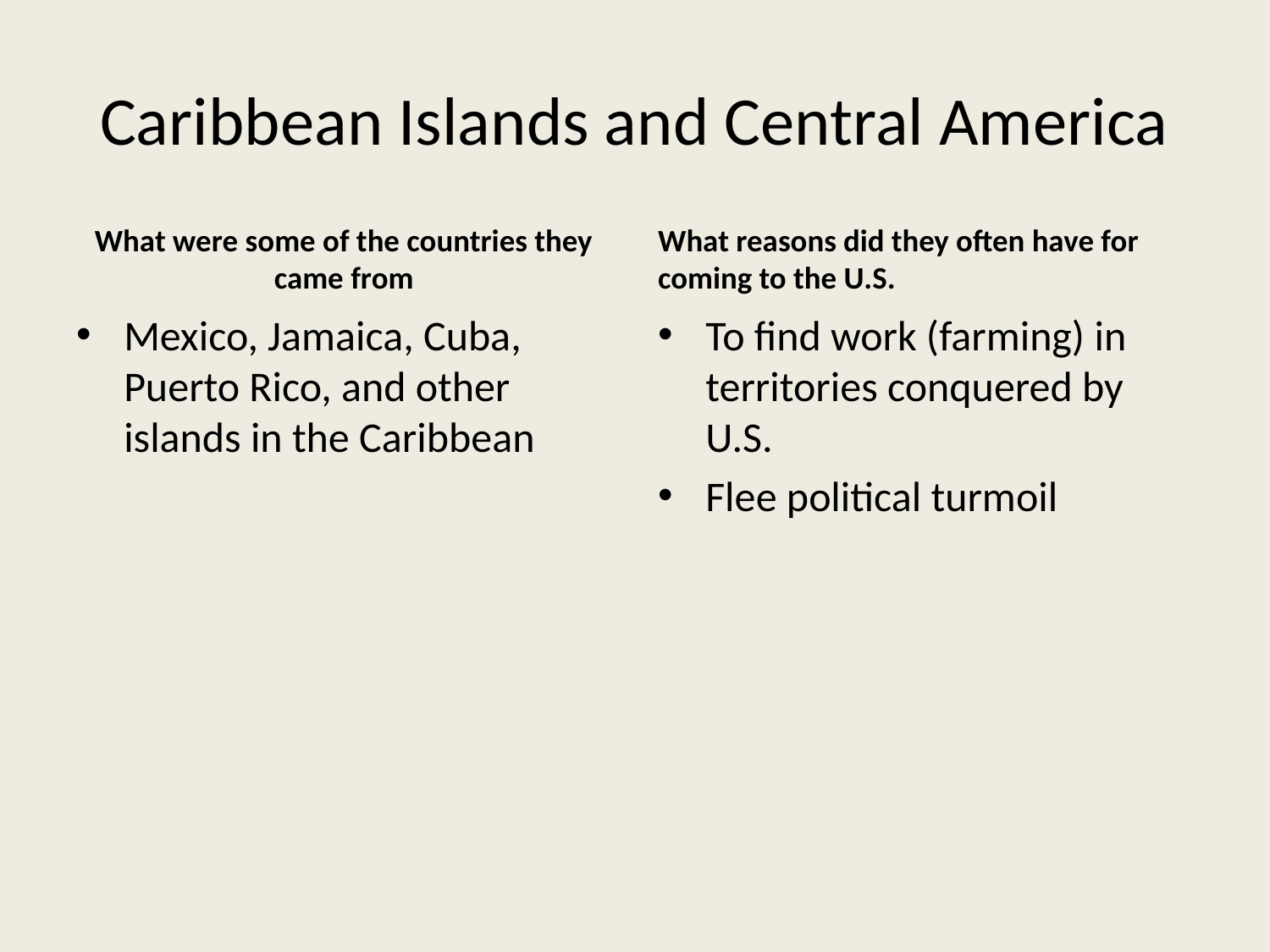

# Caribbean Islands and Central America
What were some of the countries they came from
What reasons did they often have for coming to the U.S.
Mexico, Jamaica, Cuba, Puerto Rico, and other islands in the Caribbean
To find work (farming) in territories conquered by U.S.
Flee political turmoil